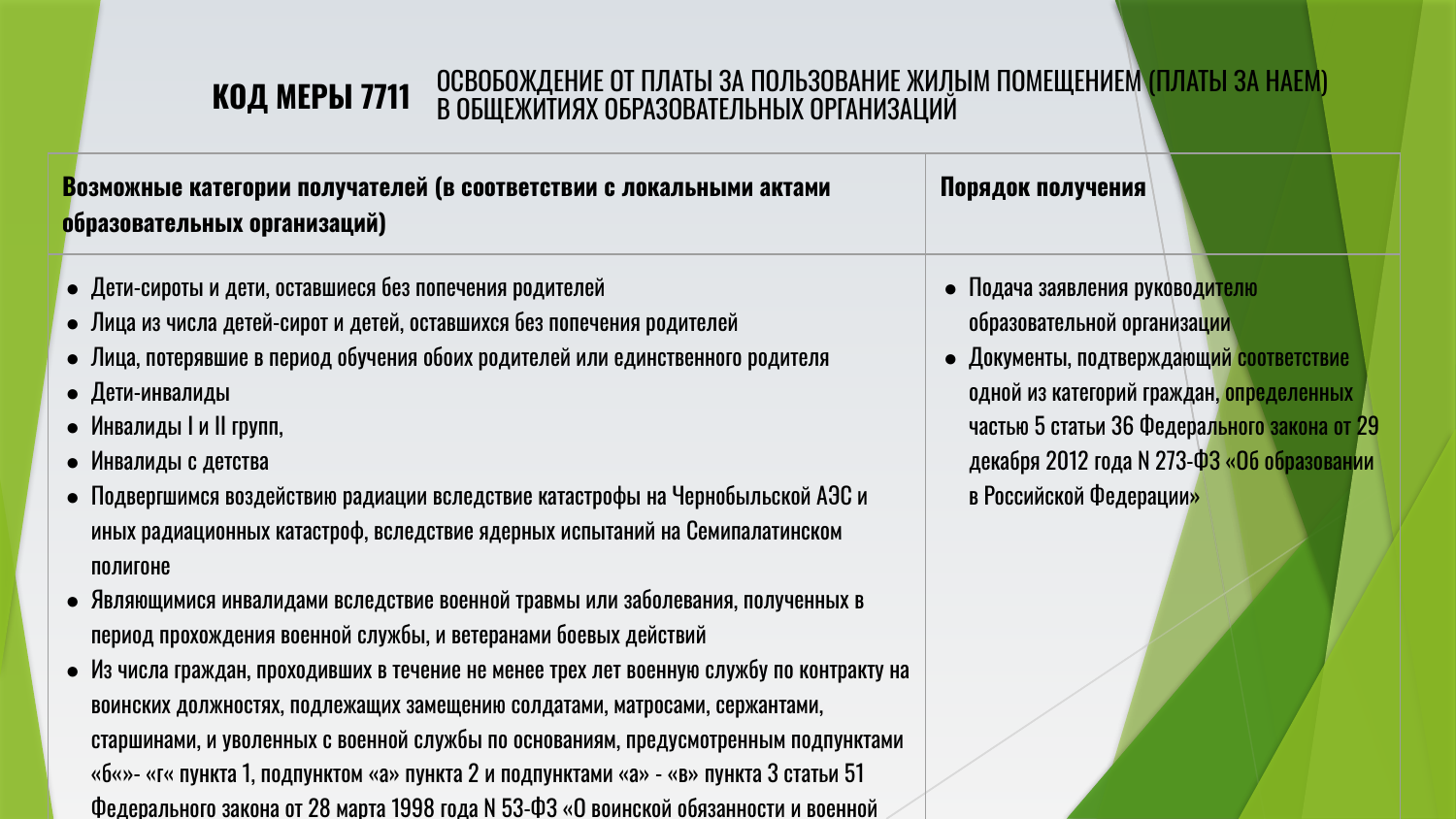

КОД МЕРЫ 7711
# Освобождение от платы за пользование жилым помещением (платы за наем) в общежитиях образовательных организаций
| Возможные категории получателей (в соответствии с локальными актами образовательных организаций) | Порядок получения |
| --- | --- |
| Дети-сироты и дети, оставшиеся без попечения родителей Лица из числа детей-сирот и детей, оставшихся без попечения родителей Лица, потерявшие в период обучения обоих родителей или единственного родителя Дети-инвалиды Инвалиды I и II групп, Инвалиды с детства Подвергшимся воздействию радиации вследствие катастрофы на Чернобыльской АЭС и иных радиационных катастроф, вследствие ядерных испытаний на Семипалатинском полигоне Являющимися инвалидами вследствие военной травмы или заболевания, полученных в период прохождения военной службы, и ветеранами боевых действий Из числа граждан, проходивших в течение не менее трех лет военную службу по контракту на воинских должностях, подлежащих замещению солдатами, матросами, сержантами, старшинами, и уволенных с военной службы по основаниям, предусмотренным подпунктами «б«»- «г« пункта 1, подпунктом «а» пункта 2 и подпунктами «а» - «в» пункта 3 статьи 51 Федерального закона от 28 марта 1998 года N 53-ФЗ «О воинской обязанности и военной службе» Получившие государственную социальную помощь | Подача заявления руководителю образовательной организации Документы, подтверждающий соответствие одной из категорий граждан, определенных частью 5 статьи 36 Федерального закона от 29 декабря 2012 года N 273-ФЗ «Об образовании в Российской Федерации» |